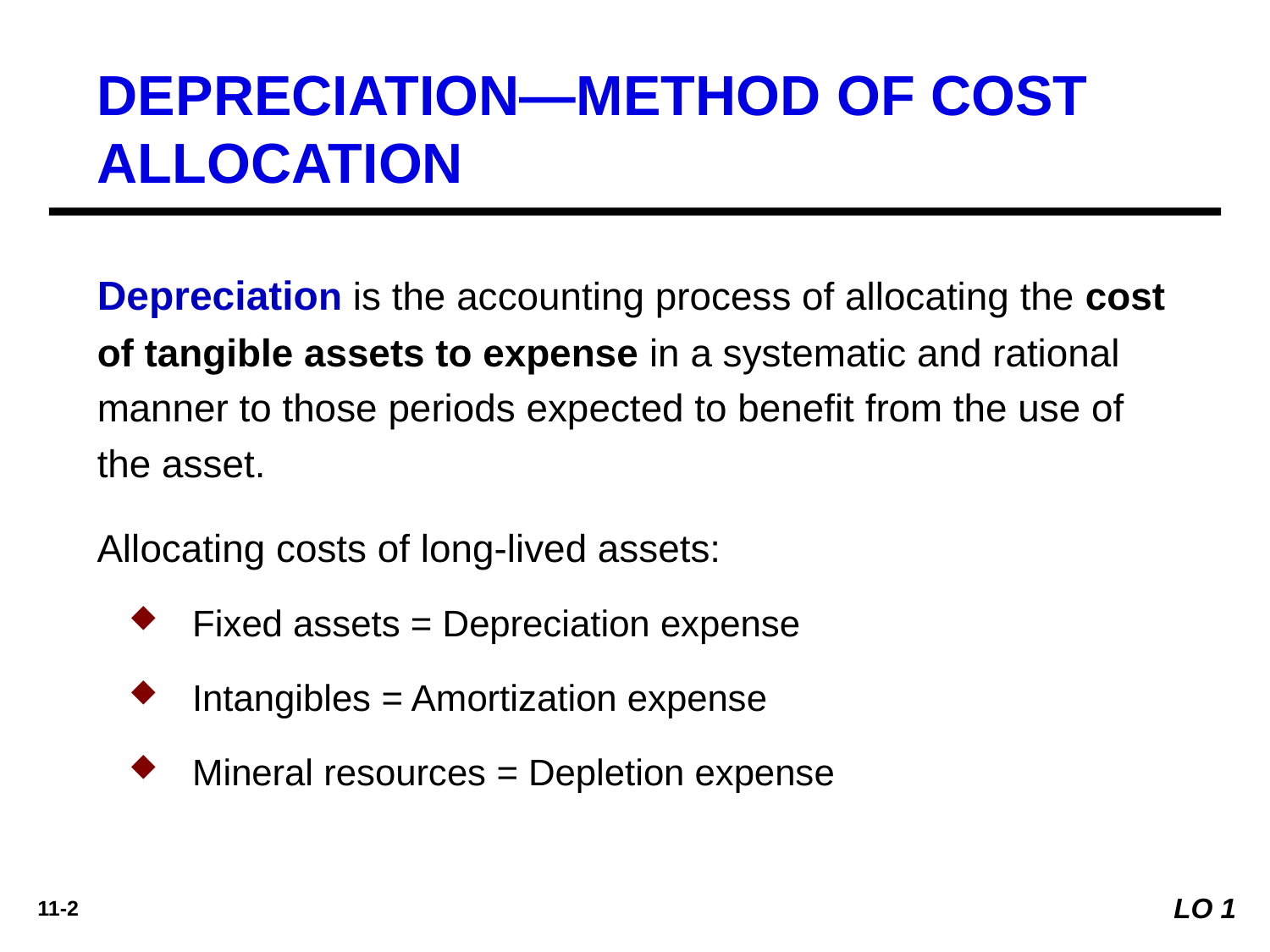

DEPRECIATION—METHOD OF COST ALLOCATION

Depreciation is the accounting process of allocating the cost of tangible assets to expense in a systematic and rational manner to those periods expected to benefit from the use of the asset.
Allocating costs of long-lived assets:
Fixed assets = Depreciation expense
Intangibles = Amortization expense
Mineral resources = Depletion expense
LO 1